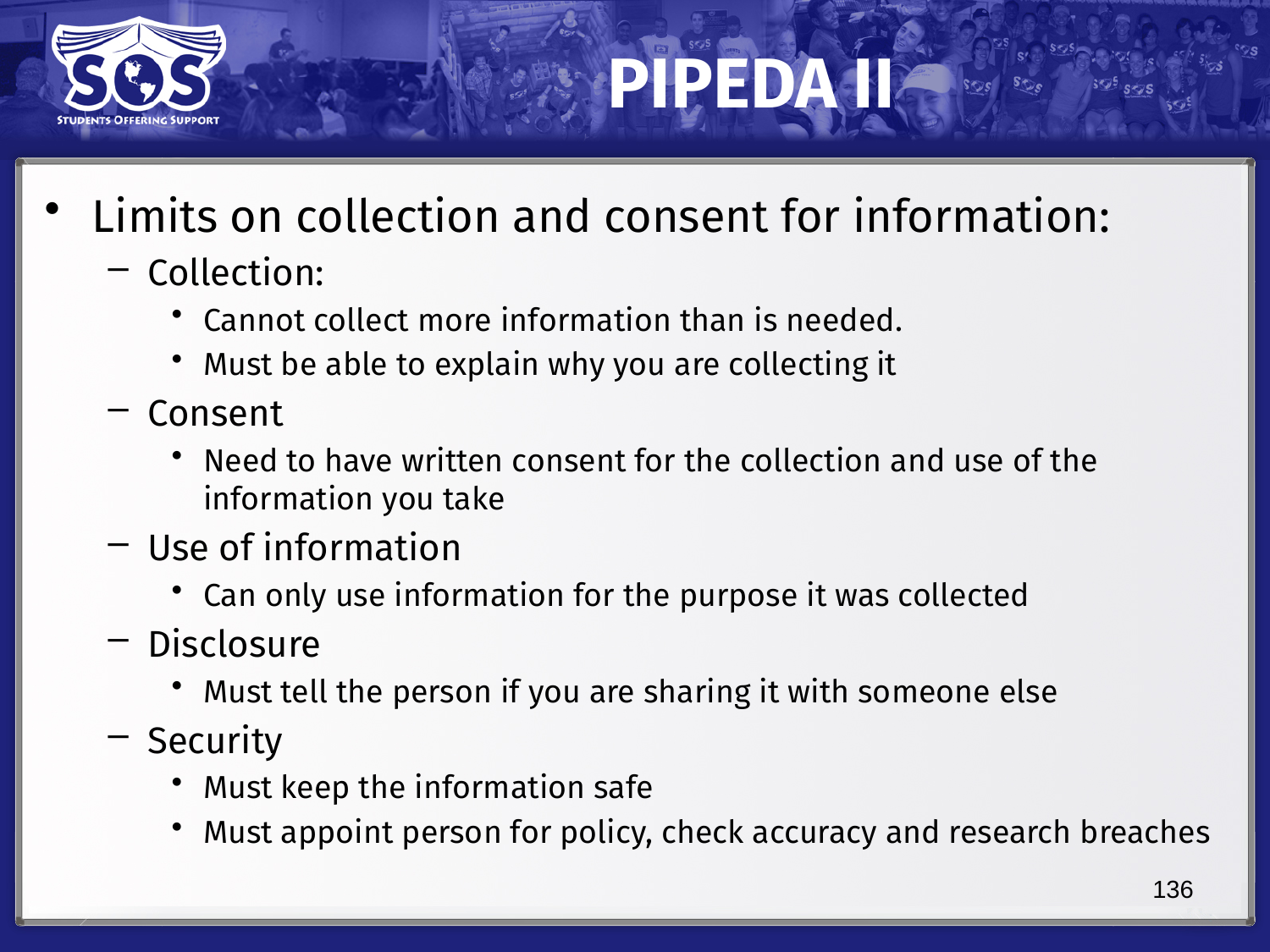

# PIPEDA II
Limits on collection and consent for information:
Collection:
Cannot collect more information than is needed.
Must be able to explain why you are collecting it
Consent
Need to have written consent for the collection and use of the information you take
Use of information
Can only use information for the purpose it was collected
Disclosure
Must tell the person if you are sharing it with someone else
Security
Must keep the information safe
Must appoint person for policy, check accuracy and research breaches

136